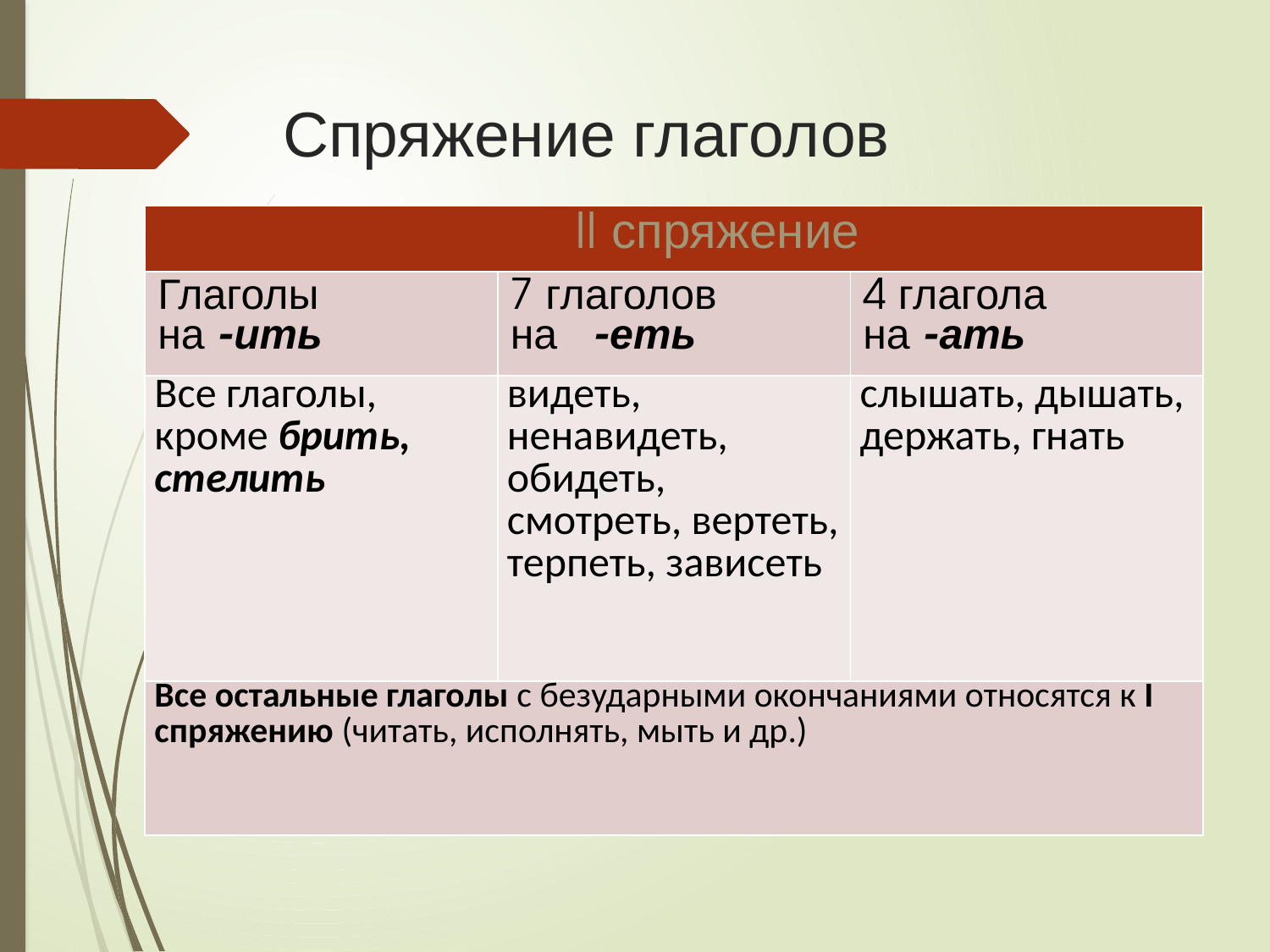

# Спряжение глаголов
| II спряжение |  |  |
| --- | --- | --- |
| Глаголы на -ить | 7 глаголов на -еть | 4 глагола на -ать |
| Все глаголы, кроме брить, стелить | видеть, ненавидеть, обидеть, смотреть, вертеть, терпеть, зависеть | слышать, дышать, держать, гнать |
| Все остальные глаголы с безударными окончаниями относятся к I спряжению (читать, исполнять, мыть и др.) |  |  |